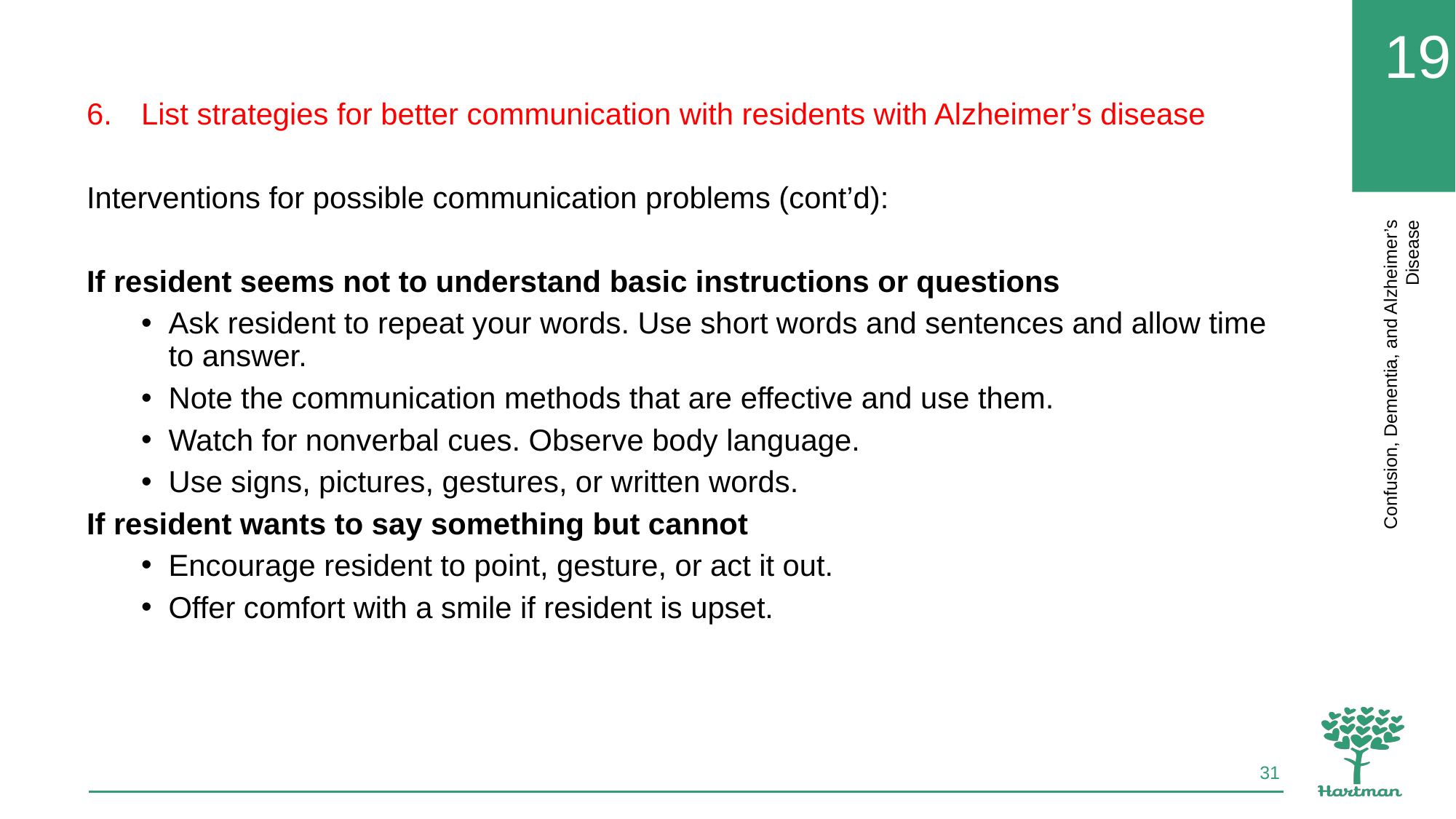

List strategies for better communication with residents with Alzheimer’s disease

Interventions for possible communication problems (cont’d):

If resident seems not to understand basic instructions or questions
Ask resident to repeat your words. Use short words and sentences and allow time to answer.
Note the communication methods that are effective and use them.
Watch for nonverbal cues. Observe body language.
Use signs, pictures, gestures, or written words.
If resident wants to say something but cannot
Encourage resident to point, gesture, or act it out.
Offer comfort with a smile if resident is upset.
31